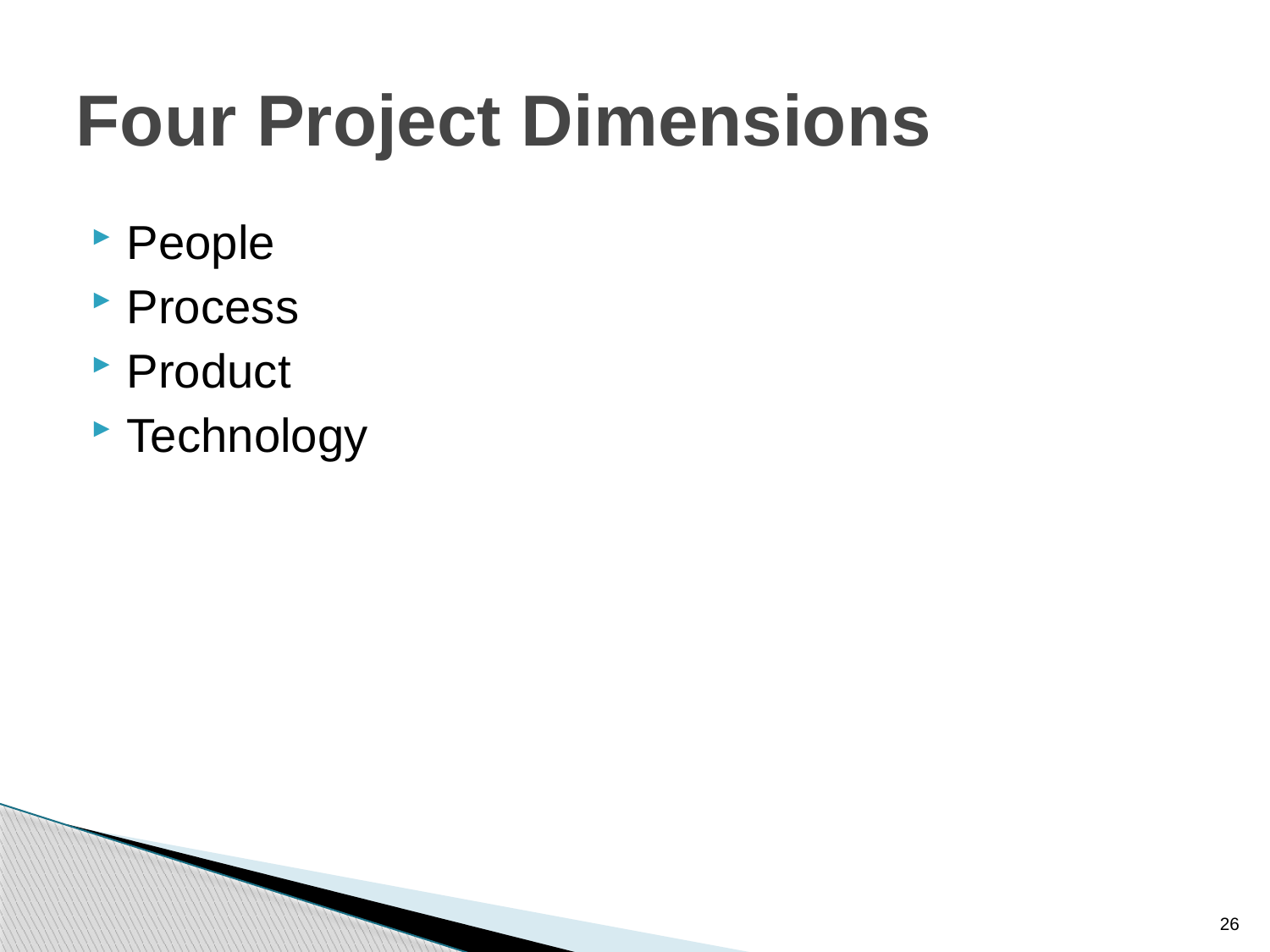

# Four Project Dimensions
People
Process
Product
Technology
26